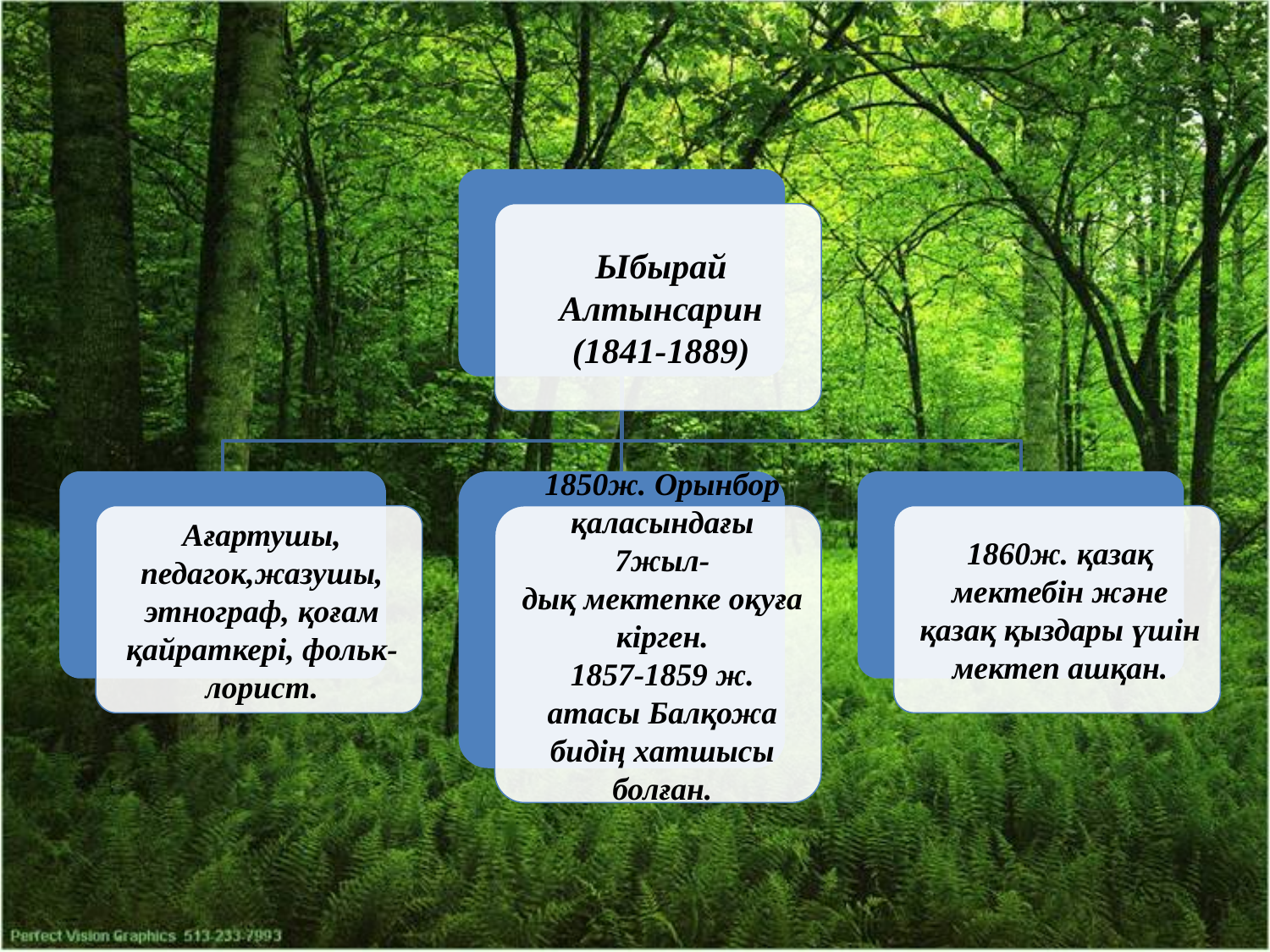

Ыбырай Алтынсарин
(1841-1889)
Ағартушы, педагок,жазушы, этнограф, қоғам қайраткері, фольк-
лорист.
1850ж. Орынбор қаласындағы 7жыл-
дық мектепке оқуға кірген.
1857-1859 ж. атасы Балқожа бидің хатшысы болған.

1860ж. қазақ мектебін және қазақ қыздары үшін мектеп ашқан.